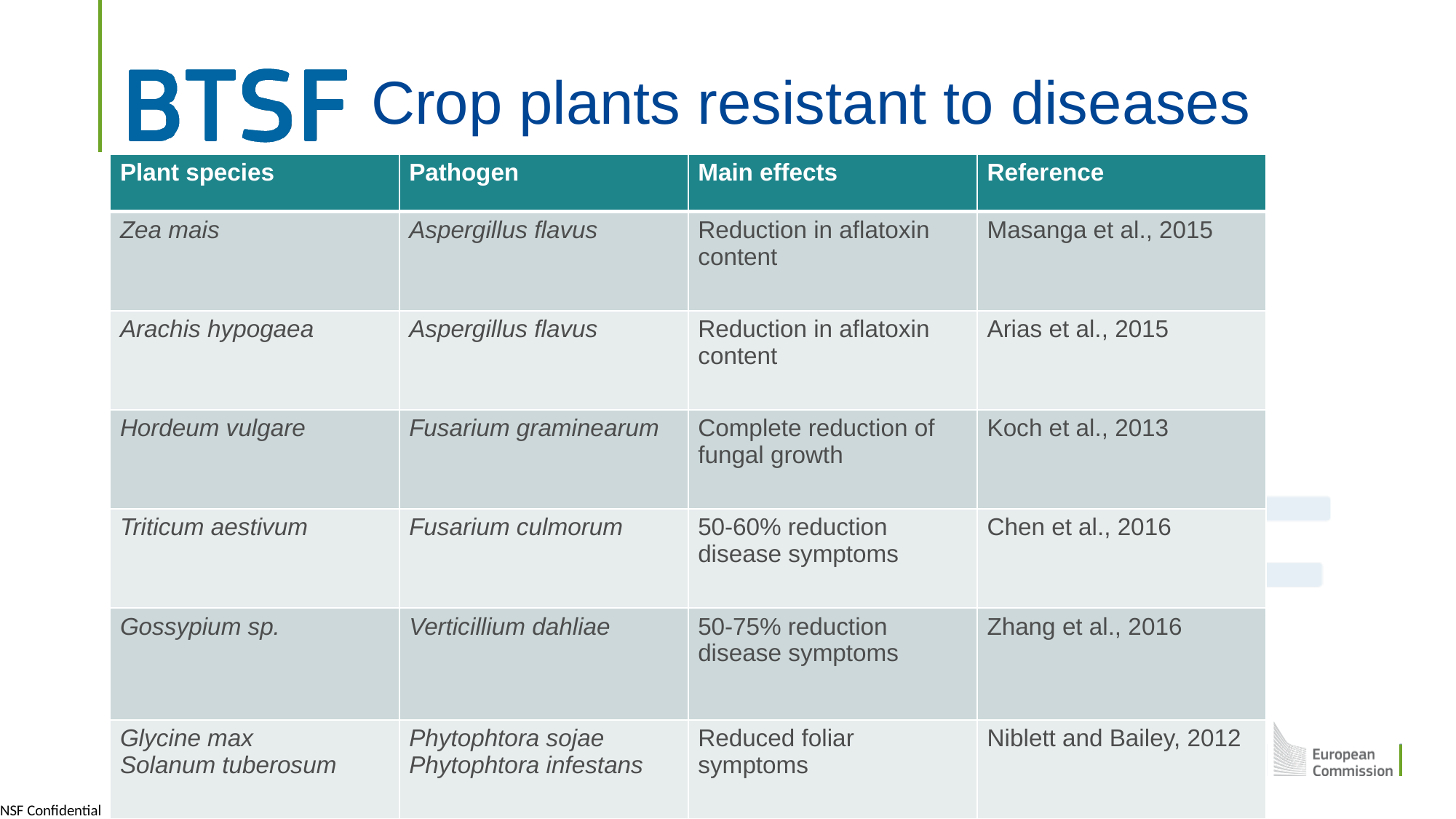

# Crop plants resistant to diseases
| Plant species | Pathogen | Main effects | Reference |
| --- | --- | --- | --- |
| Zea mais | Aspergillus flavus | Reduction in aflatoxin content | Masanga et al., 2015 |
| Arachis hypogaea | Aspergillus flavus | Reduction in aflatoxin content | Arias et al., 2015 |
| Hordeum vulgare | Fusarium graminearum | Complete reduction of fungal growth | Koch et al., 2013 |
| Triticum aestivum | Fusarium culmorum | 50-60% reduction disease symptoms | Chen et al., 2016 |
| Gossypium sp. | Verticillium dahliae | 50-75% reduction disease symptoms | Zhang et al., 2016 |
| Glycine max Solanum tuberosum | Phytophtora sojae Phytophtora infestans | Reduced foliar symptoms | Niblett and Bailey, 2012 |
30